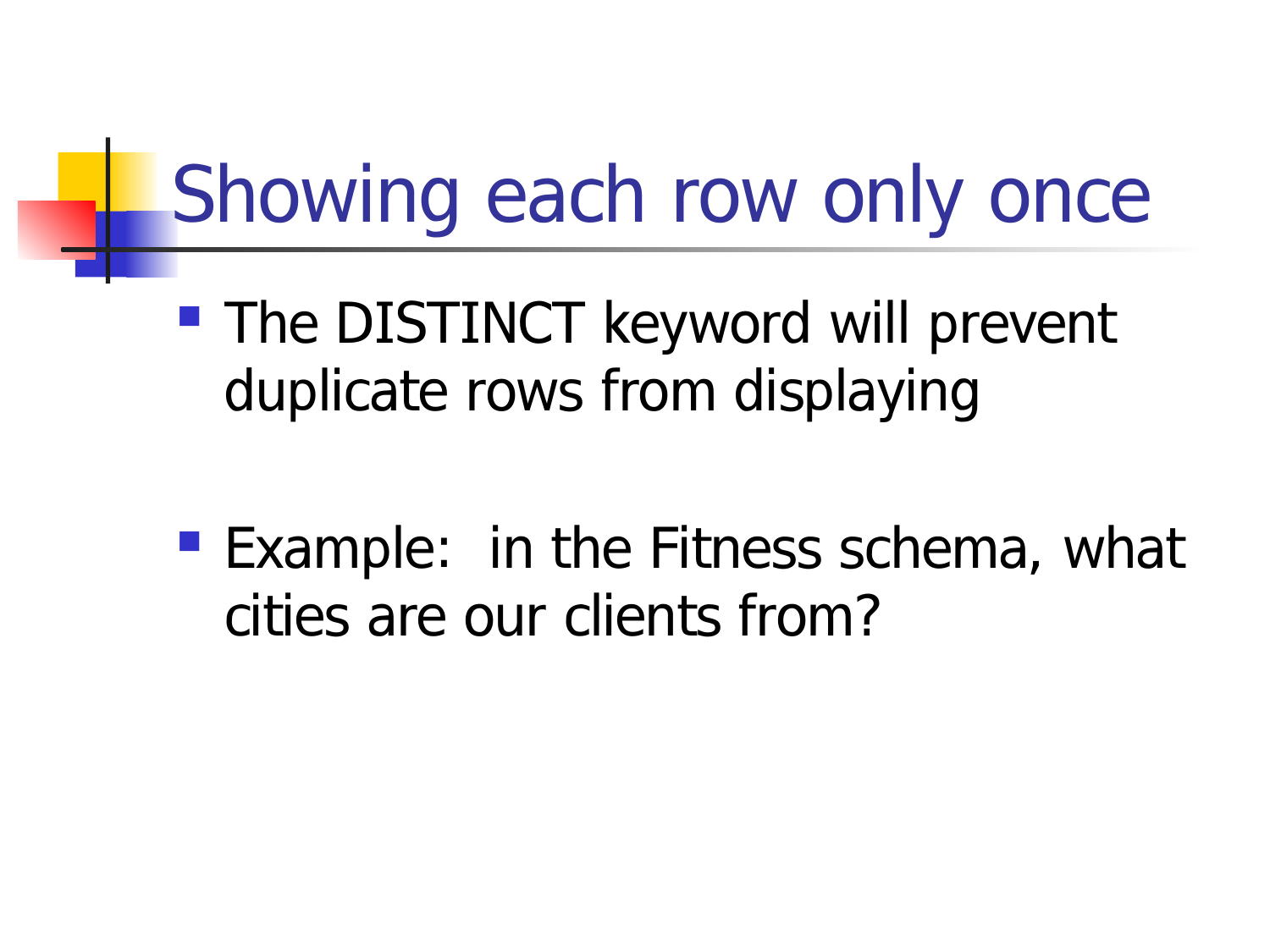

# Showing each row only once
The DISTINCT keyword will prevent duplicate rows from displaying

Example:  in the Fitness schema, what cities are our clients from?